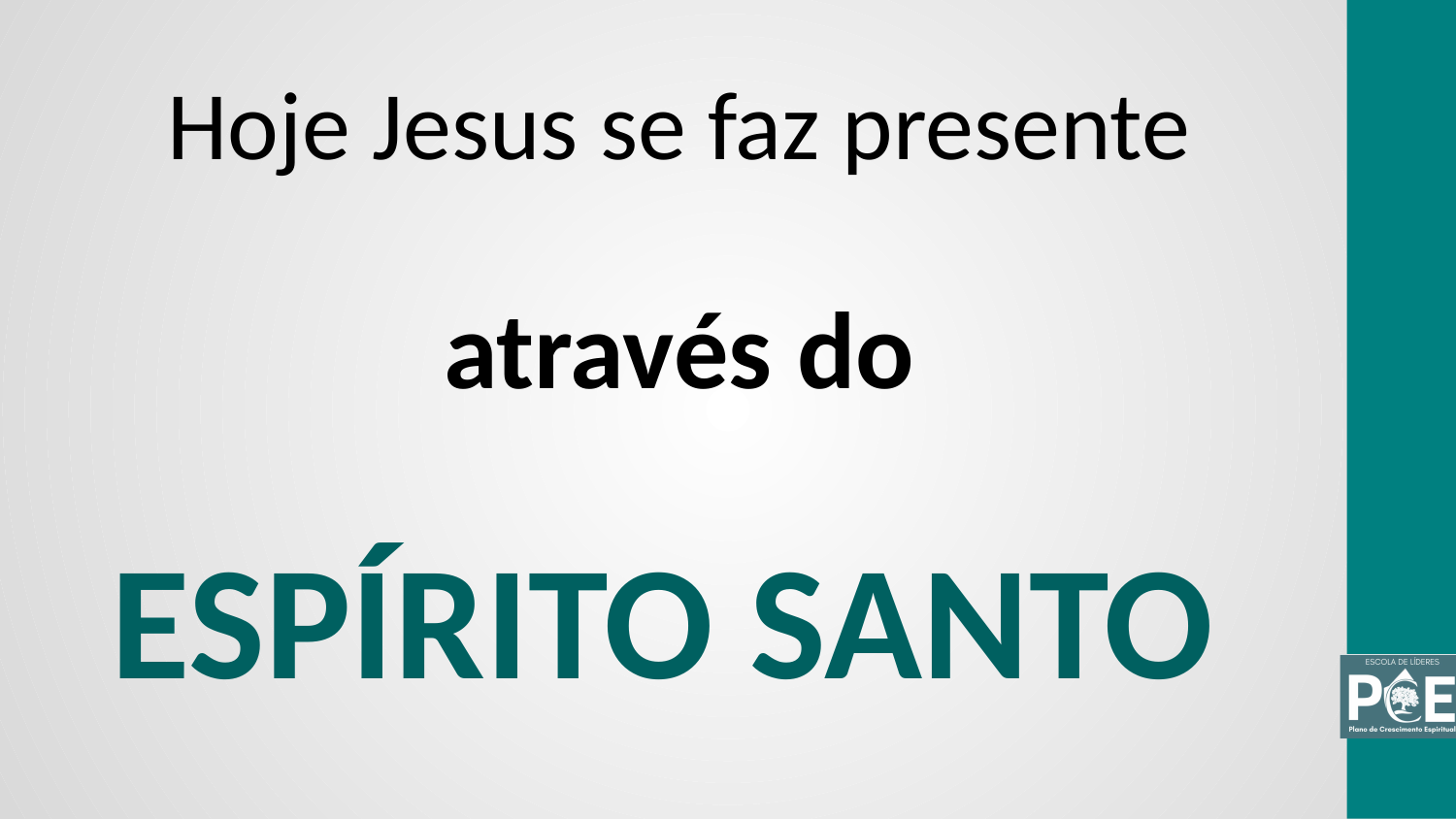

Hoje Jesus se faz presente
através do
ESPÍRITO SANTO